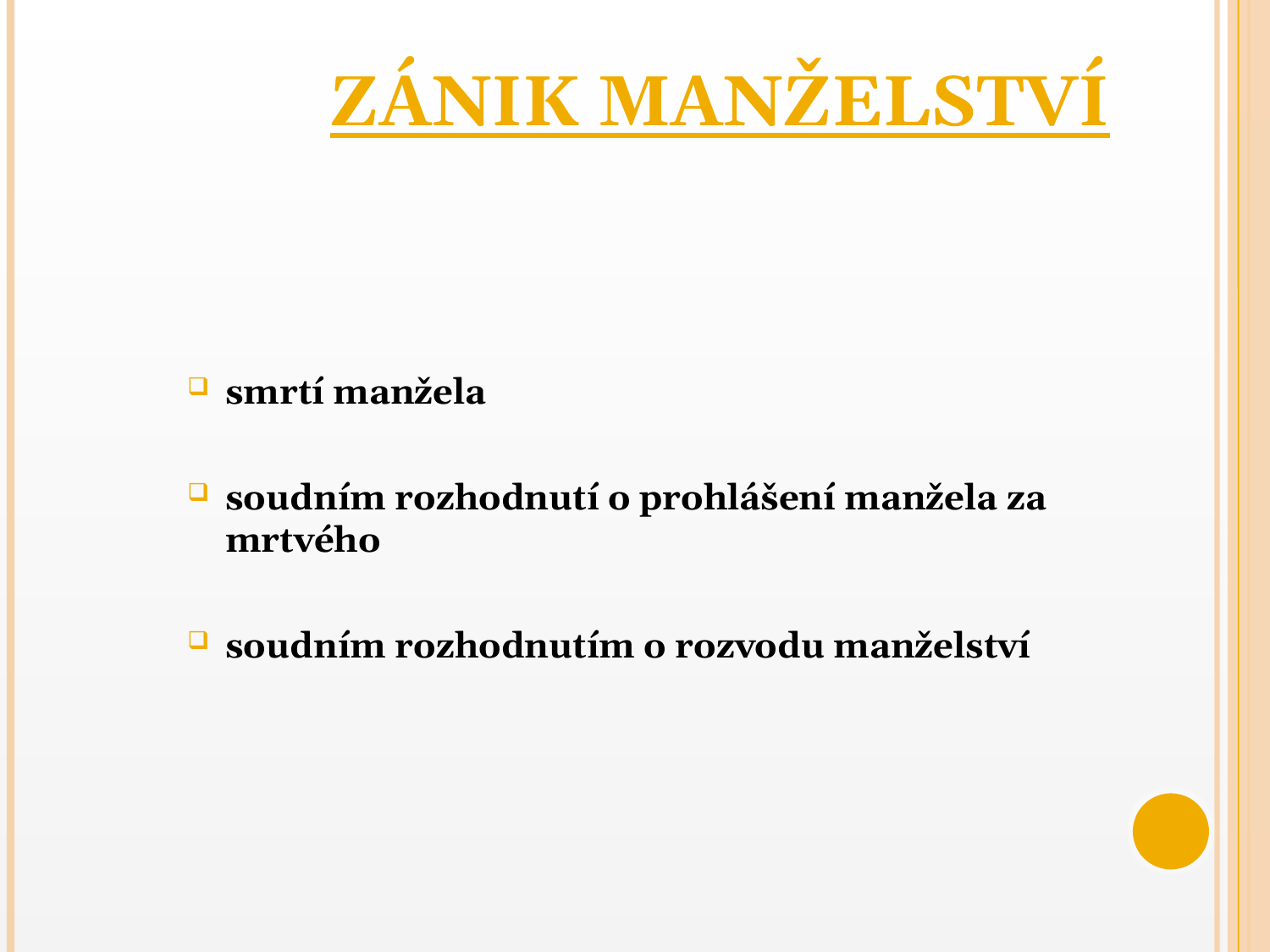

# ZÁNIK MANŽELSTVÍ

smrtí manžela

soudním rozhodnutí o prohlášení manžela za mrtvého

soudním rozhodnutím o rozvodu manželství